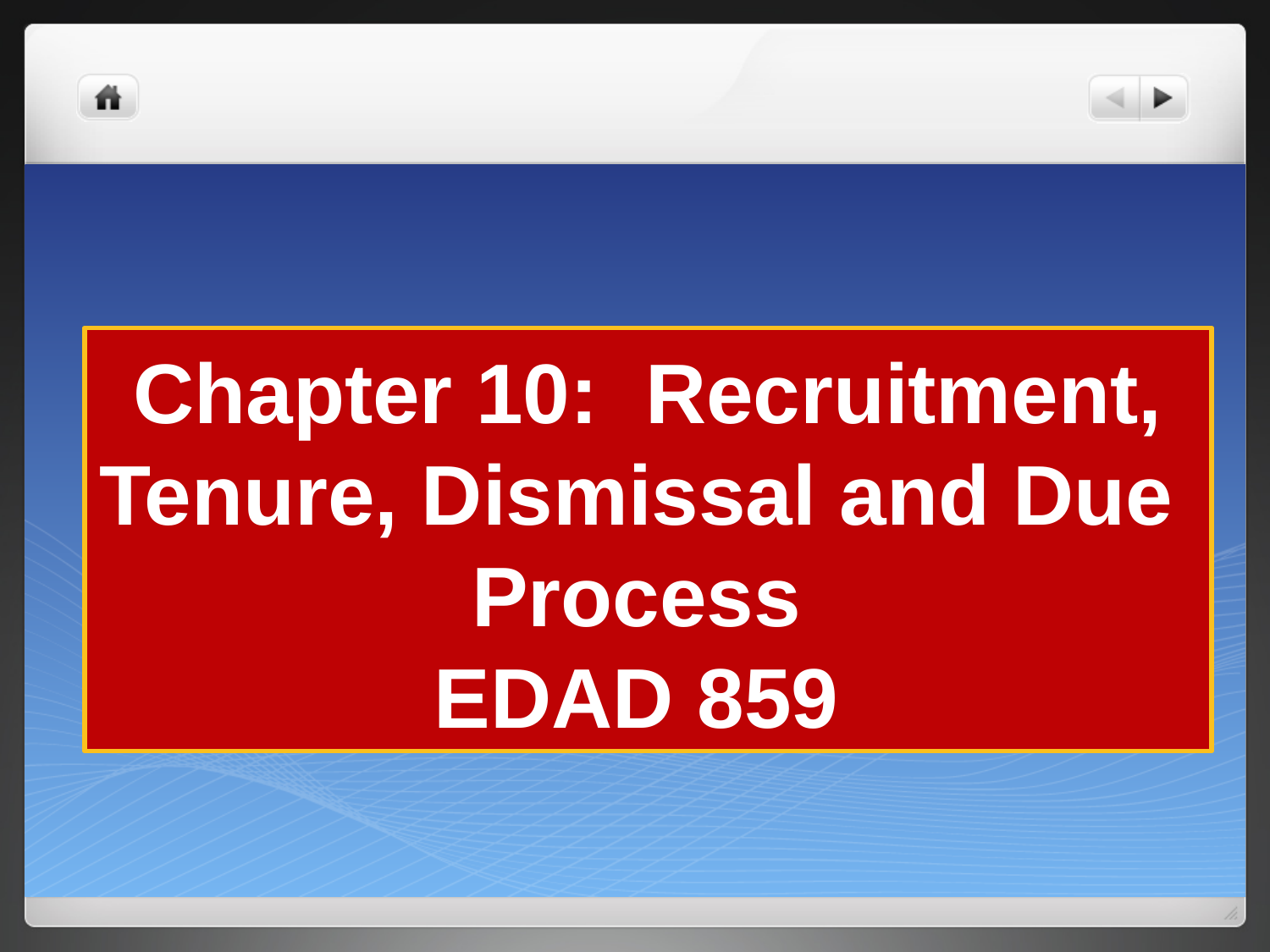

# Chapter 10:  Recruitment, Tenure, Dismissal and Due Process EDAD 859